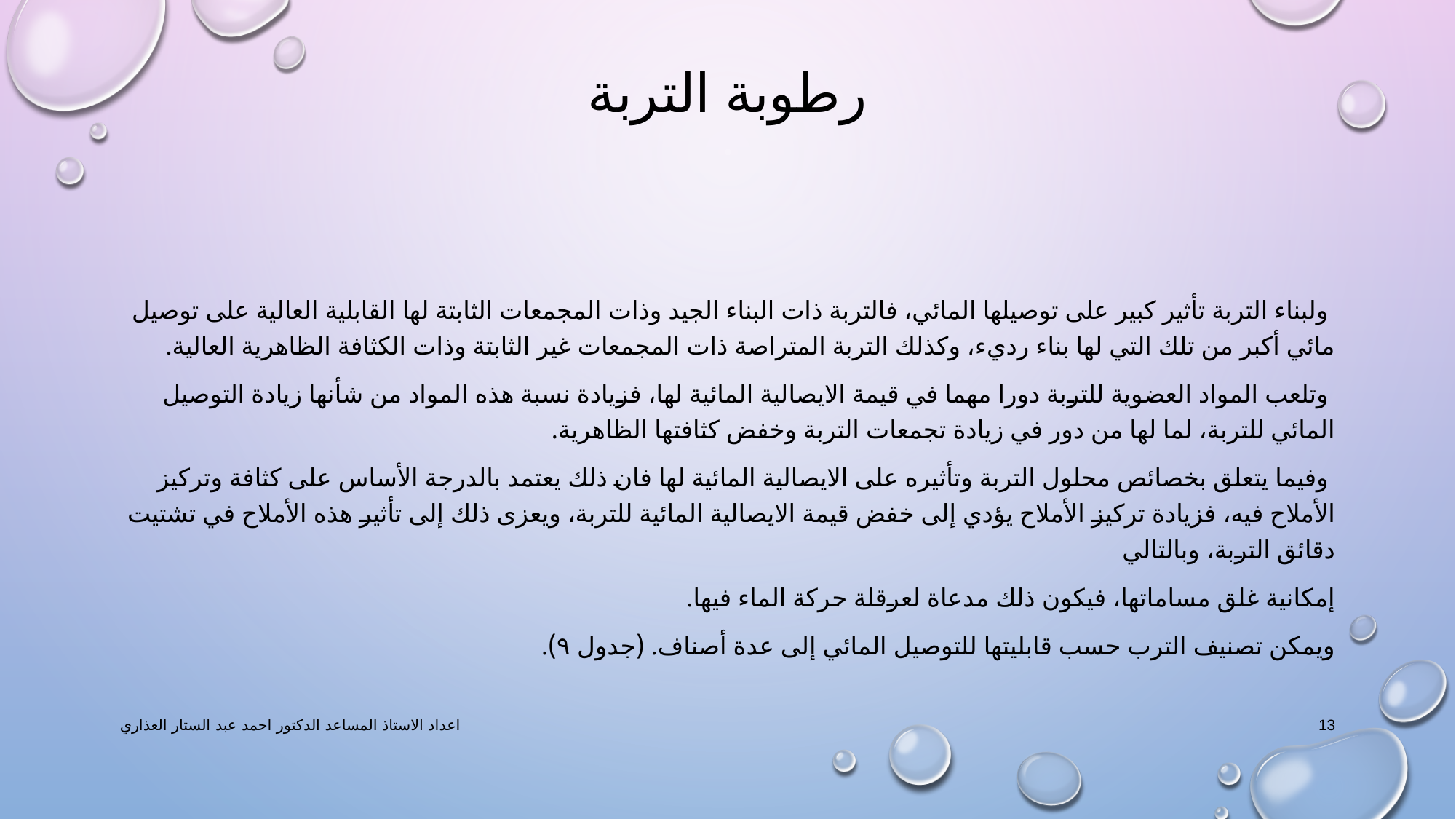

# رطوبة التربة
 ولبناء التربة تأثير كبير على توصيلها المائي، فالتربة ذات البناء الجيد وذات المجمعات الثابتة لها القابلية العالية على توصيل مائي أكبر من تلك التي لها بناء رديء، وكذلك التربة المتراصة ذات المجمعات غير الثابتة وذات الكثافة الظاهرية العالية.
 وتلعب المواد العضوية للتربة دورا مهما في قيمة الايصالية المائية لها، فزيادة نسبة هذه المواد من شأنها زيادة التوصيل المائي للتربة، لما لها من دور في زيادة تجمعات التربة وخفض كثافتها الظاهرية.
 وفيما يتعلق بخصائص محلول التربة وتأثيره على الايصالية المائية لها فان ذلك يعتمد بالدرجة الأساس على كثافة وتركيز الأملاح فيه، فزيادة تركيز الأملاح يؤدي إلى خفض قيمة الايصالية المائية للتربة، ويعزى ذلك إلى تأثير هذه الأملاح في تشتيت دقائق التربة، وبالتالي
إمكانية غلق مساماتها، فيكون ذلك مدعاة لعرقلة حركة الماء فيها.
ويمكن تصنيف الترب حسب قابليتها للتوصيل المائي إلى عدة أصناف. (جدول ۹).

اعداد الاستاذ المساعد الدكتور احمد عبد الستار العذاري
13